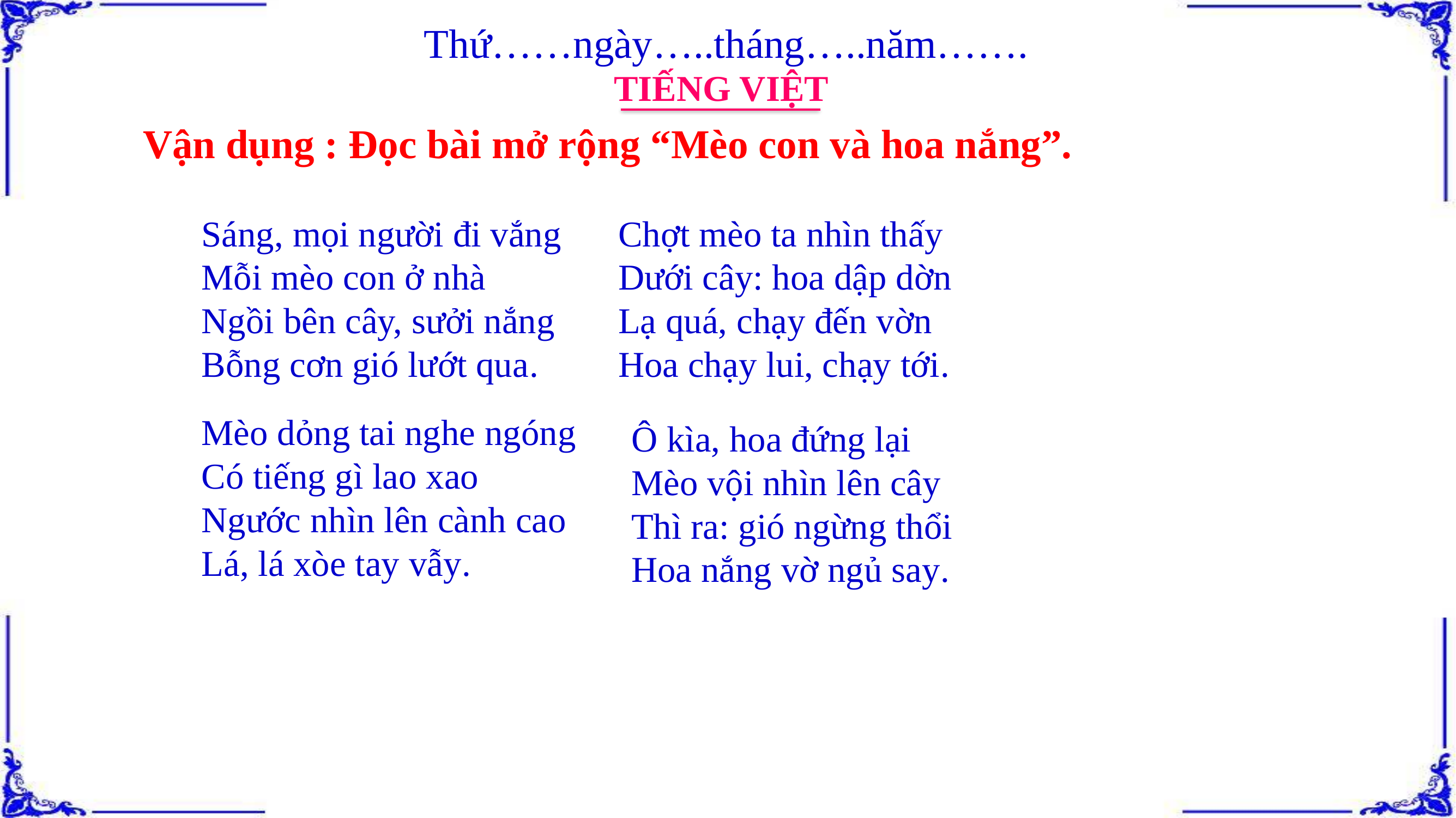

Thứ……ngày…..tháng…..năm…….
TIẾNG VIỆT
Vận dụng : Đọc bài mở rộng “Mèo con và hoa nắng”.
Sáng, mọi người đi vắng
Mỗi mèo con ở nhà
Ngồi bên cây, sưởi nắng
Bỗng cơn gió lướt qua.

Mèo dỏng tai nghe ngóng
Có tiếng gì lao xao
Ngước nhìn lên cành cao
Lá, lá xòe tay vẫy.

Chợt mèo ta nhìn thấy
Dưới cây: hoa dập dờn
Lạ quá, chạy đến vờn
Hoa chạy lui, chạy tới.
Ô kìa, hoa đứng lại
Mèo vội nhìn lên cây
Thì ra: gió ngừng thổi
Hoa nắng vờ ngủ say.